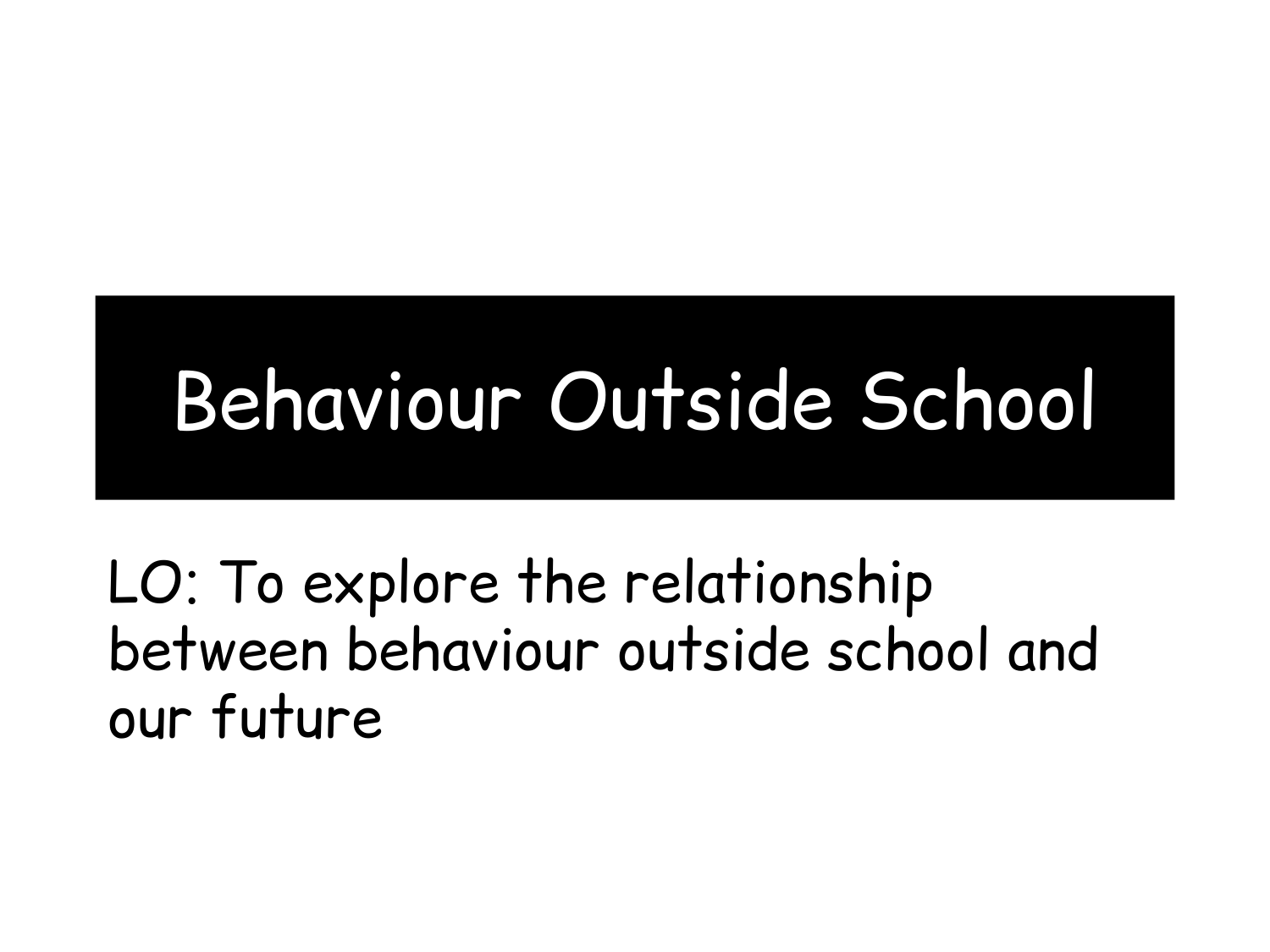

# Behaviour Outside School
LO: To explore the relationship between behaviour outside school and our future